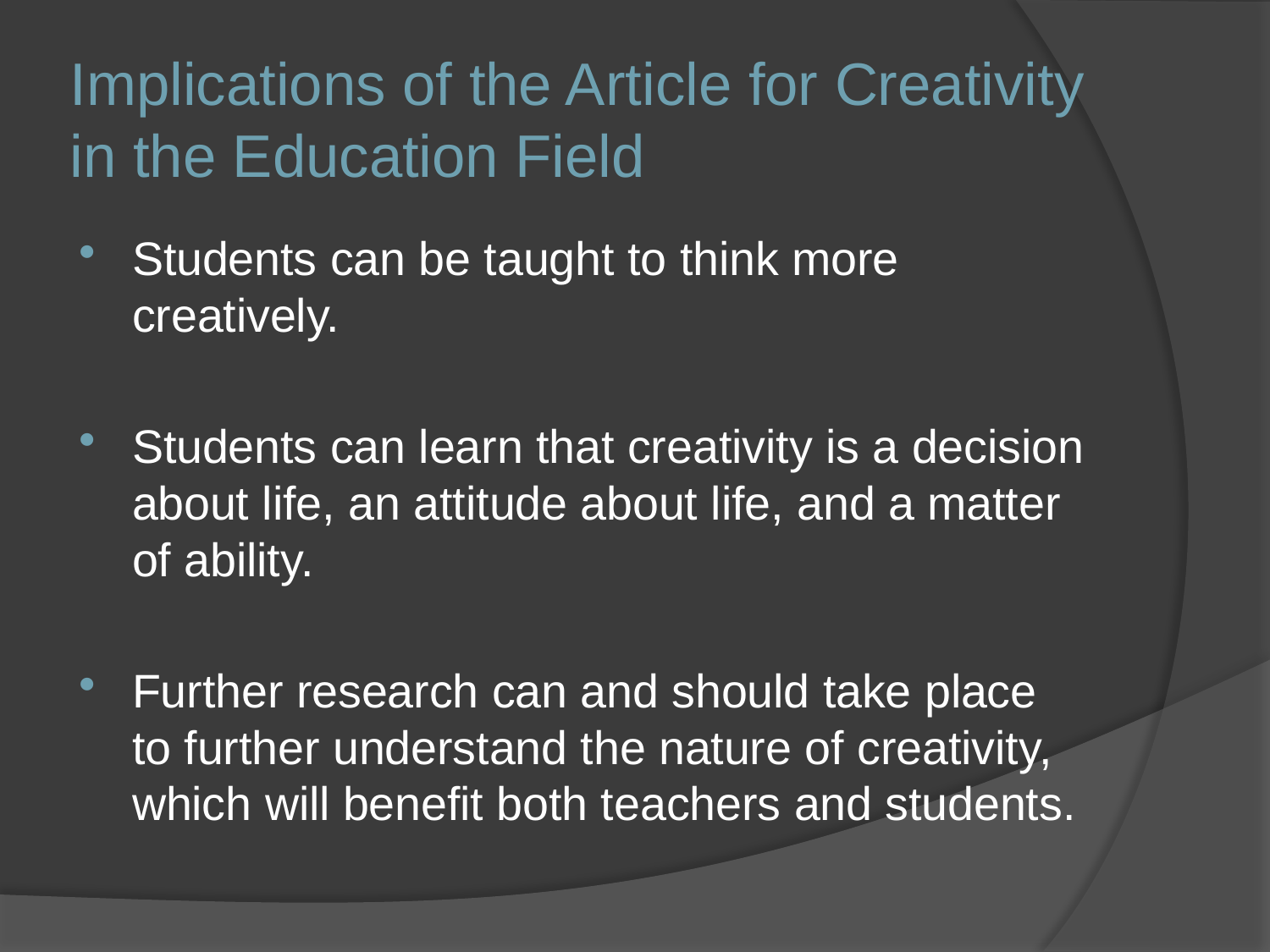

# Implications of the Article for Creativity in the Education Field
Students can be taught to think more creatively.

Students can learn that creativity is a decision about life, an attitude about life, and a matter of ability.

Further research can and should take place to further understand the nature of creativity, which will benefit both teachers and students.